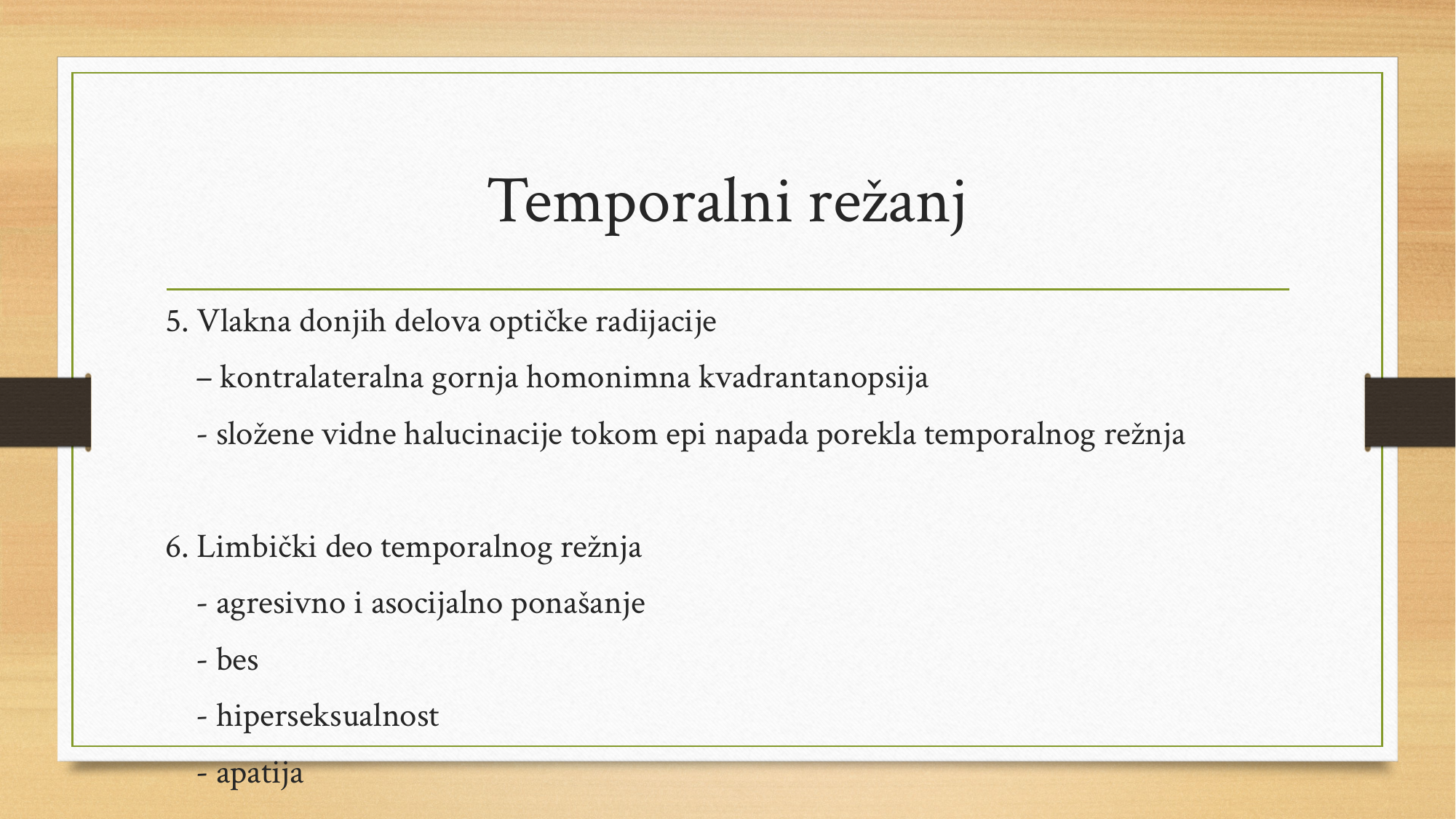

# Temporalni režanj
5. Vlakna donjih delova optičke radijacije
    – kontralateralna gornja homonimna kvadrantanopsija
    - složene vidne halucinacije tokom epi napada porekla temporalnog režnja

6. Limbički deo temporalnog režnja
    - agresivno i asocijalno ponašanje
    - bes
    - hiperseksualnost
    - apatija